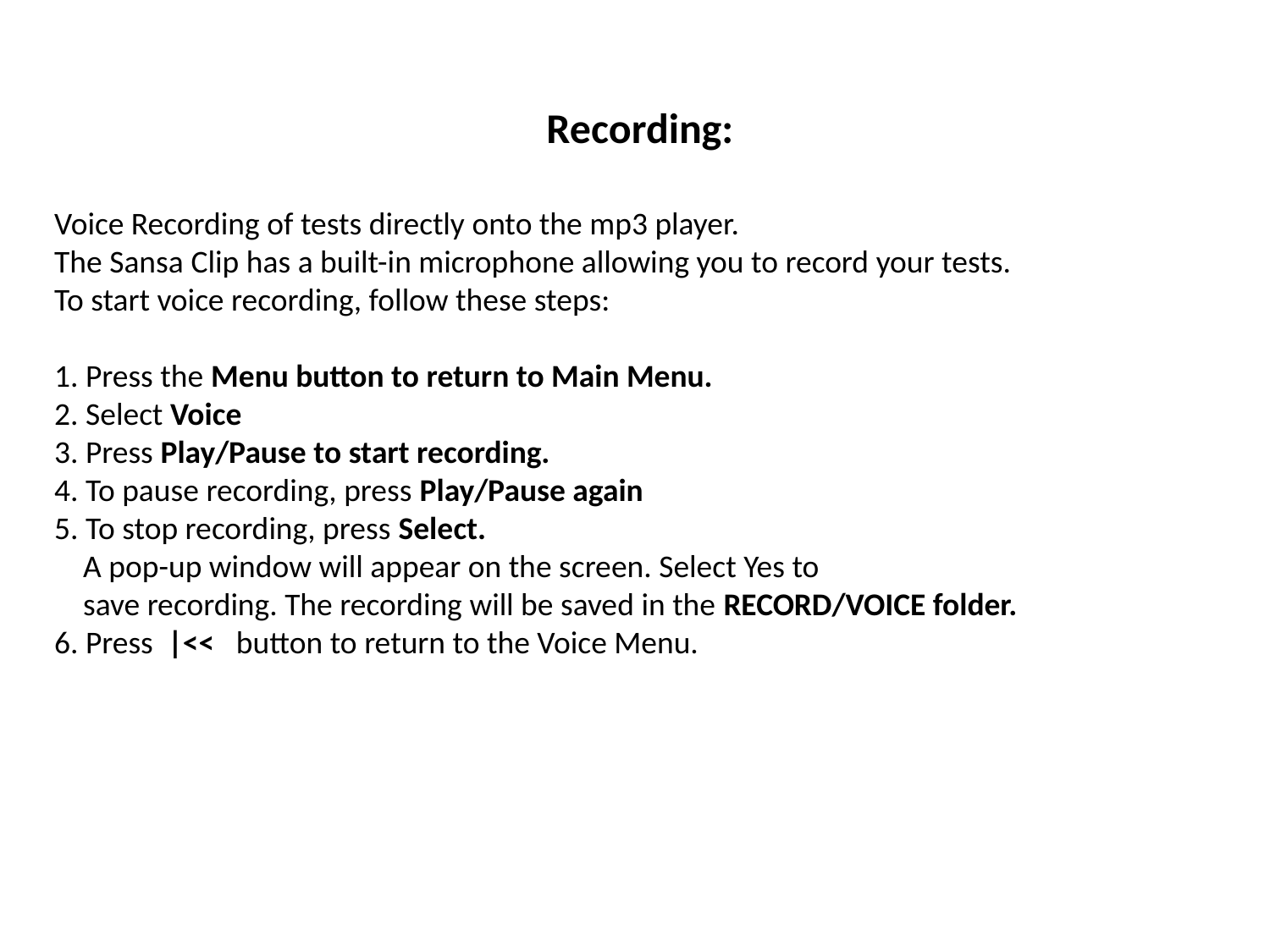

Recording:

Voice Recording of tests directly onto the mp3 player.
The Sansa Clip has a built-in microphone allowing you to record your tests.
To start voice recording, follow these steps:

1. Press the Menu button to return to Main Menu.
2. Select Voice
3. Press Play/Pause to start recording.
4. To pause recording, press Play/Pause again
5. To stop recording, press Select.
    A pop-up window will appear on the screen. Select Yes to
    save recording. The recording will be saved in the RECORD/VOICE folder.
6. Press  |<<   button to return to the Voice Menu.